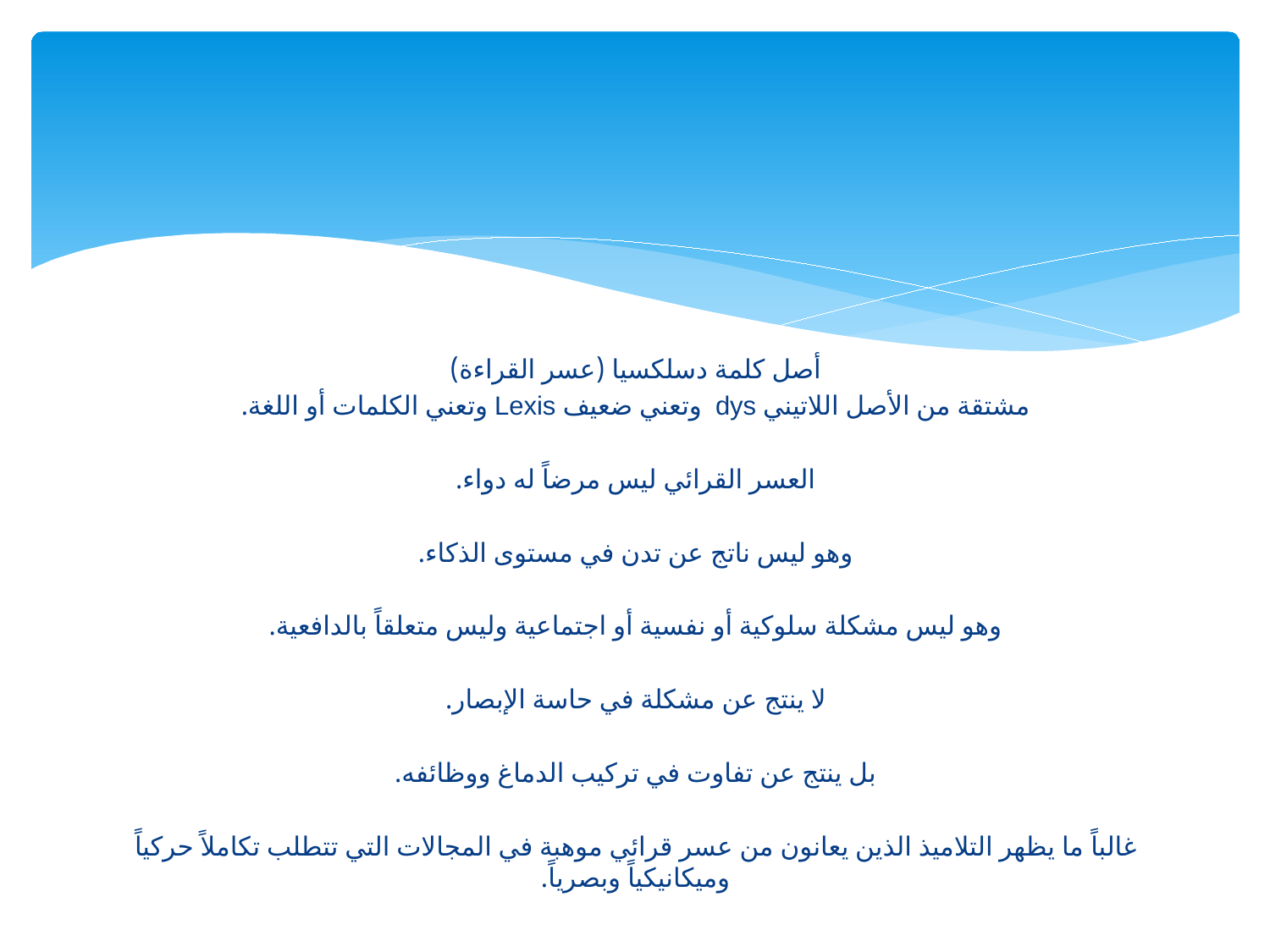

#
أصل كلمة دسلكسيا (عسر القراءة)
مشتقة من الأصل اللاتيني dys  وتعني ضعيف Lexis وتعني الكلمات أو اللغة.

العسر القرائي ليس مرضاً له دواء.

وهو ليس ناتج عن تدن في مستوى الذكاء.

وهو ليس مشكلة سلوكية أو نفسية أو اجتماعية وليس متعلقاً بالدافعية.

لا ينتج عن مشكلة في حاسة الإبصار.

بل ينتج عن تفاوت في تركيب الدماغ ووظائفه.

غالباً ما يظهر التلاميذ الذين يعانون من عسر قرائي موهبة في المجالات التي تتطلب تكاملاً حركياً وميكانيكياً وبصرياً.